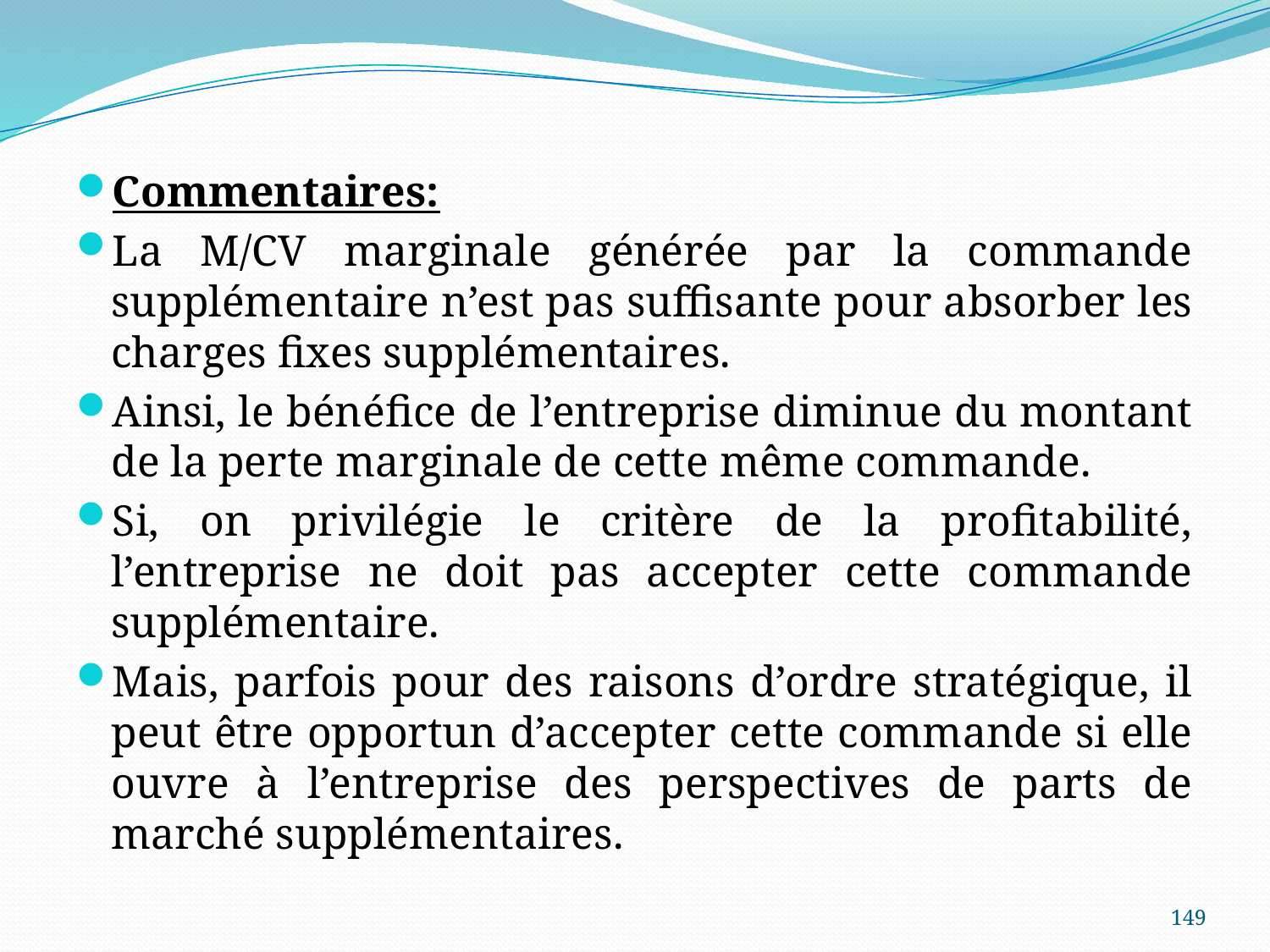

#
Commentaires:
La M/CV marginale générée par la commande supplémentaire n’est pas suffisante pour absorber les charges fixes supplémentaires.
Ainsi, le bénéfice de l’entreprise diminue du montant de la perte marginale de cette même commande.
Si, on privilégie le critère de la profitabilité, l’entreprise ne doit pas accepter cette commande supplémentaire.
Mais, parfois pour des raisons d’ordre stratégique, il peut être opportun d’accepter cette commande si elle ouvre à l’entreprise des perspectives de parts de marché supplémentaires.

149